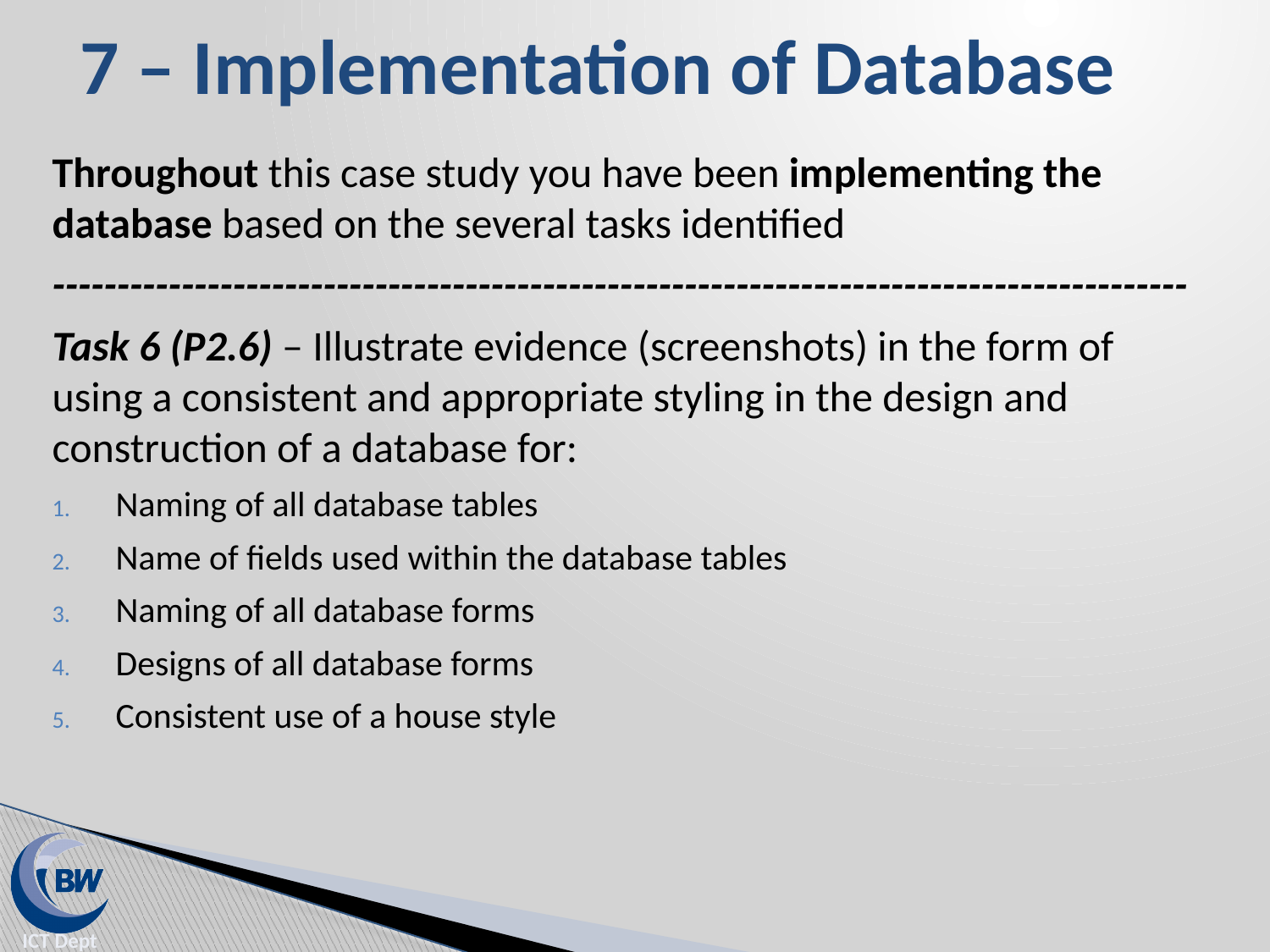

# 7 – Implementation of Database
Throughout this case study you have been implementing the database based on the several tasks identified
----------------------------------------------------------------------------------------
Task 6 (P2.6) – Illustrate evidence (screenshots) in the form of using a consistent and appropriate styling in the design and construction of a database for:
Naming of all database tables
Name of fields used within the database tables
Naming of all database forms
Designs of all database forms
Consistent use of a house style